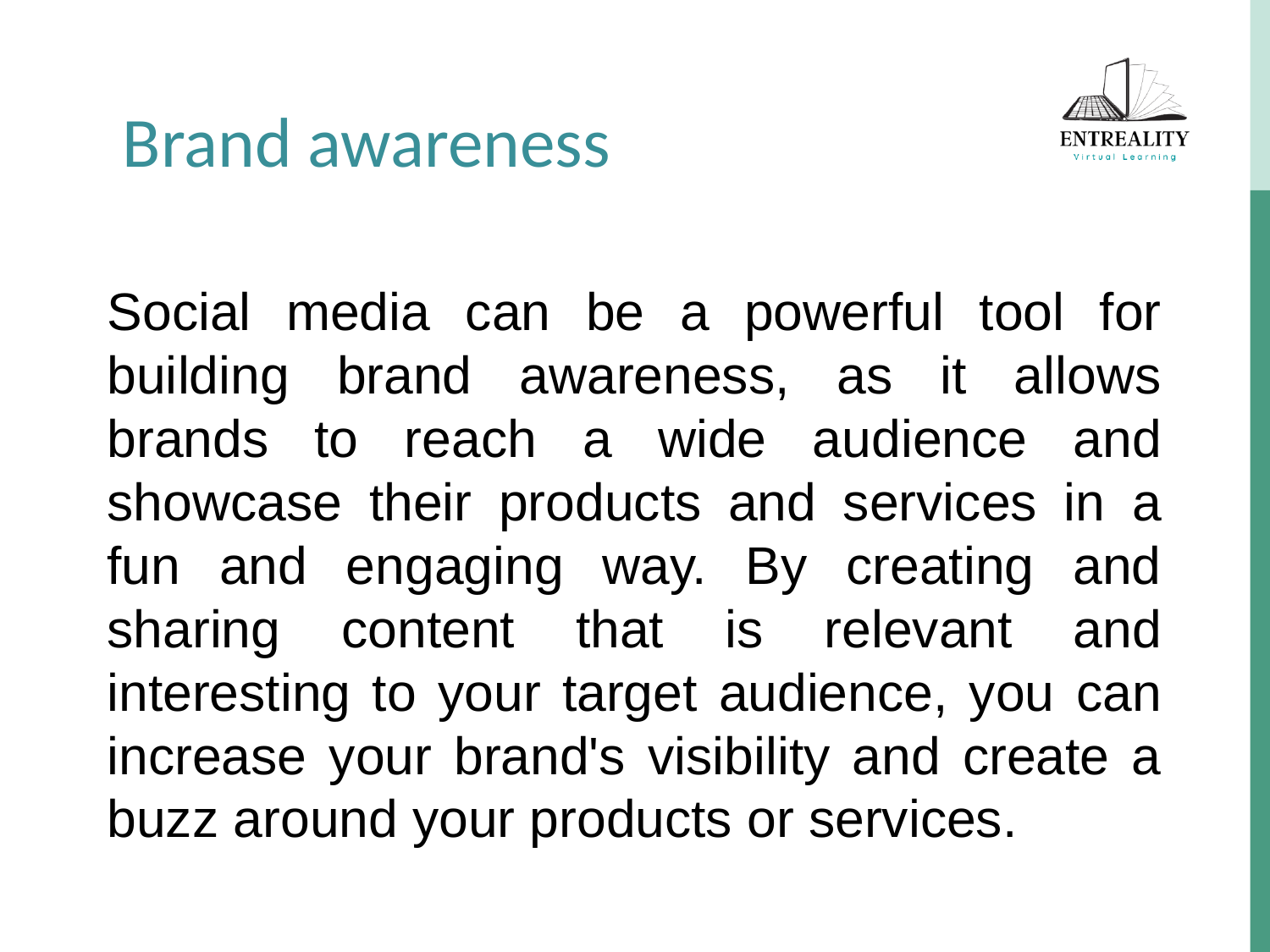

Brand awareness
Social media can be a powerful tool for building brand awareness, as it allows brands to reach a wide audience and showcase their products and services in a fun and engaging way. By creating and sharing content that is relevant and interesting to your target audience, you can increase your brand's visibility and create a buzz around your products or services.